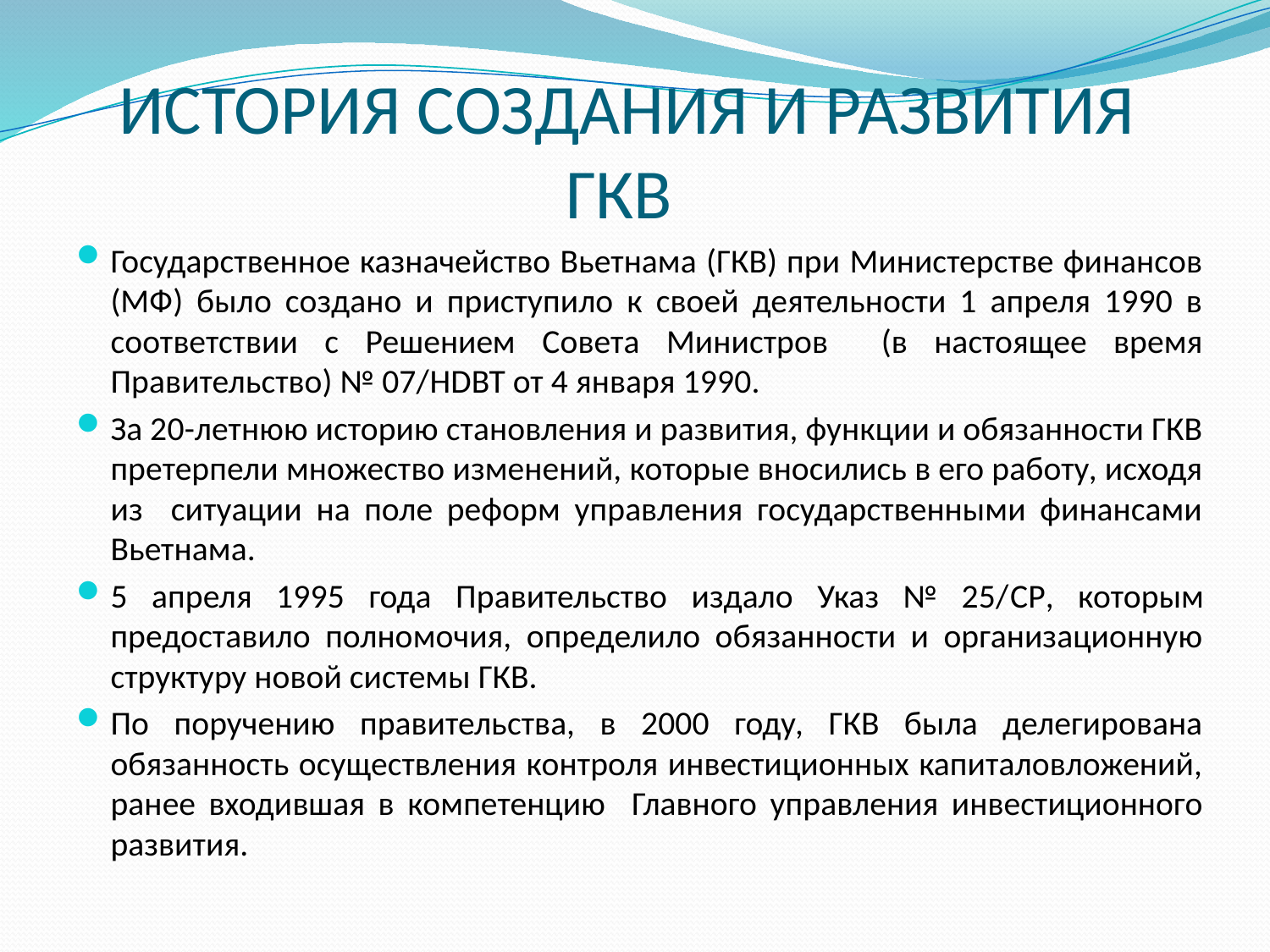

# ИСТОРИЯ СОЗДАНИЯ И РАЗВИТИЯ  ГКВ
Государственное казначейство Вьетнама (ГКВ) при Министерстве финансов (МФ) было создано и приступило к своей деятельности 1 апреля 1990 в соответствии с Решением Совета Министров  (в настоящее время Правительство) № 07/HDBT от 4 января 1990.
За 20-летнюю историю становления и развития, функции и обязанности ГКВ претерпели множество изменений, которые вносились в его работу, исходя из  ситуации на поле реформ управления государственными финансами Вьетнама.
5 апреля 1995 года Правительство издало Указ № 25/CP, которым предоставило полномочия, определило обязанности и организационную структуру новой системы ГКВ.
По поручению правительства, в 2000 году, ГКВ была делегирована обязанность осуществления контроля инвестиционных капиталовложений, ранее входившая в компетенцию  Главного управления инвестиционного развития.